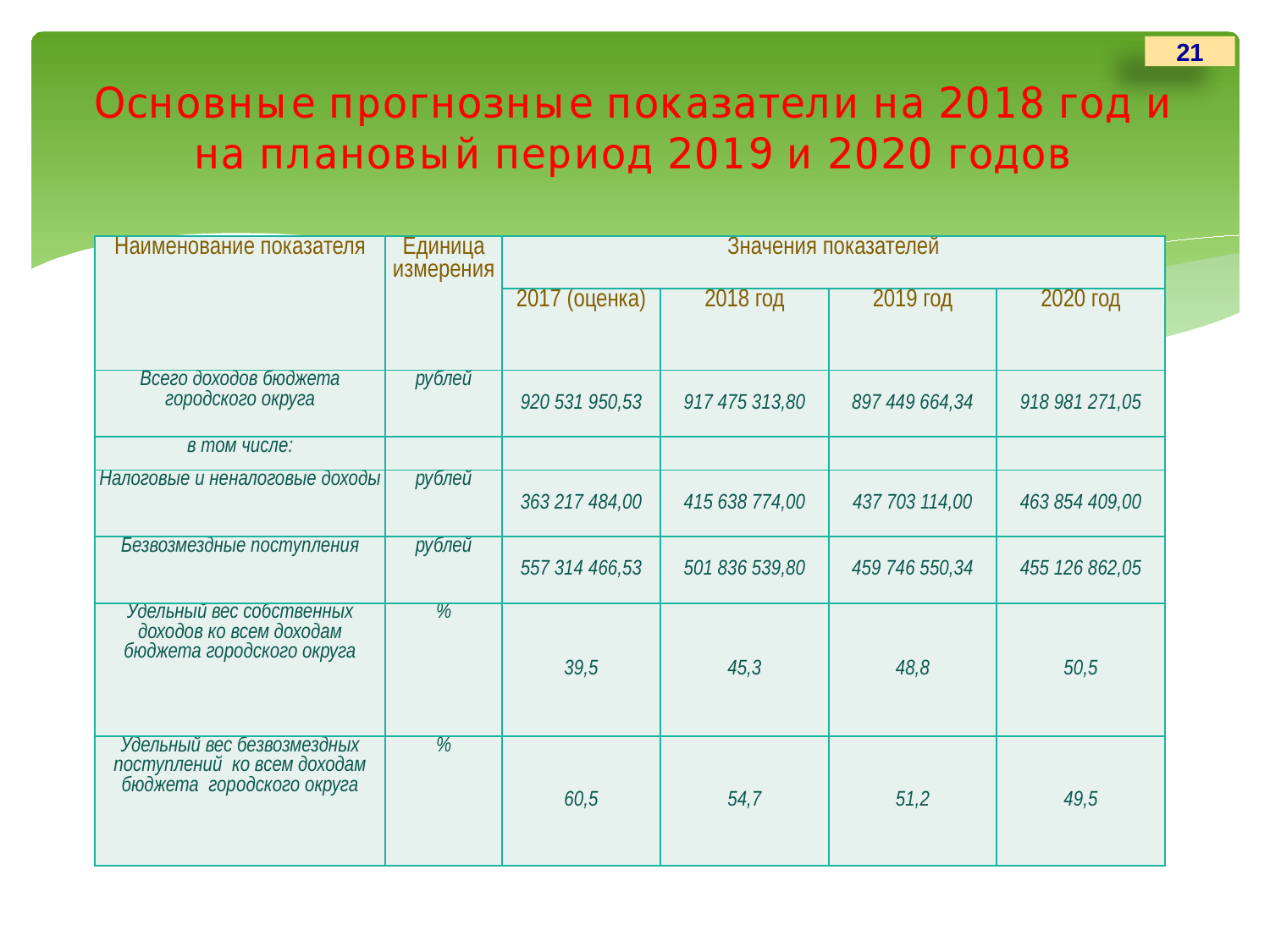

21
# Основные прогнозные показатели на 2018 год и на плановый период 2019 и 2020 годов
| Наименование показателя | Единица измерения | Значения показателей |  |  |  |
| --- | --- | --- | --- | --- | --- |
|  |  | 2017 (оценка) | 2018 год | 2019 год | 2020 год |
| Всего доходов бюджета городского округа | рублей | 920 531 950,53 | 917 475 313,80 | 897 449 664,34 | 918 981 271,05 |
| в том числе: |  |  |  |  |  |
| Налоговые и неналоговые доходы | рублей | 363 217 484,00 | 415 638 774,00 | 437 703 114,00 | 463 854 409,00 |
| Безвозмездные поступления | рублей | 557 314 466,53 | 501 836 539,80 | 459 746 550,34 | 455 126 862,05 |
| Удельный вес собственных доходов ко всем доходам бюджета городского округа | % | 39,5 | 45,3 | 48,8 | 50,5 |
| Удельный вес безвозмездных поступлений ко всем доходам бюджета городского округа | % | 60,5 | 54,7 | 51,2 | 49,5 |